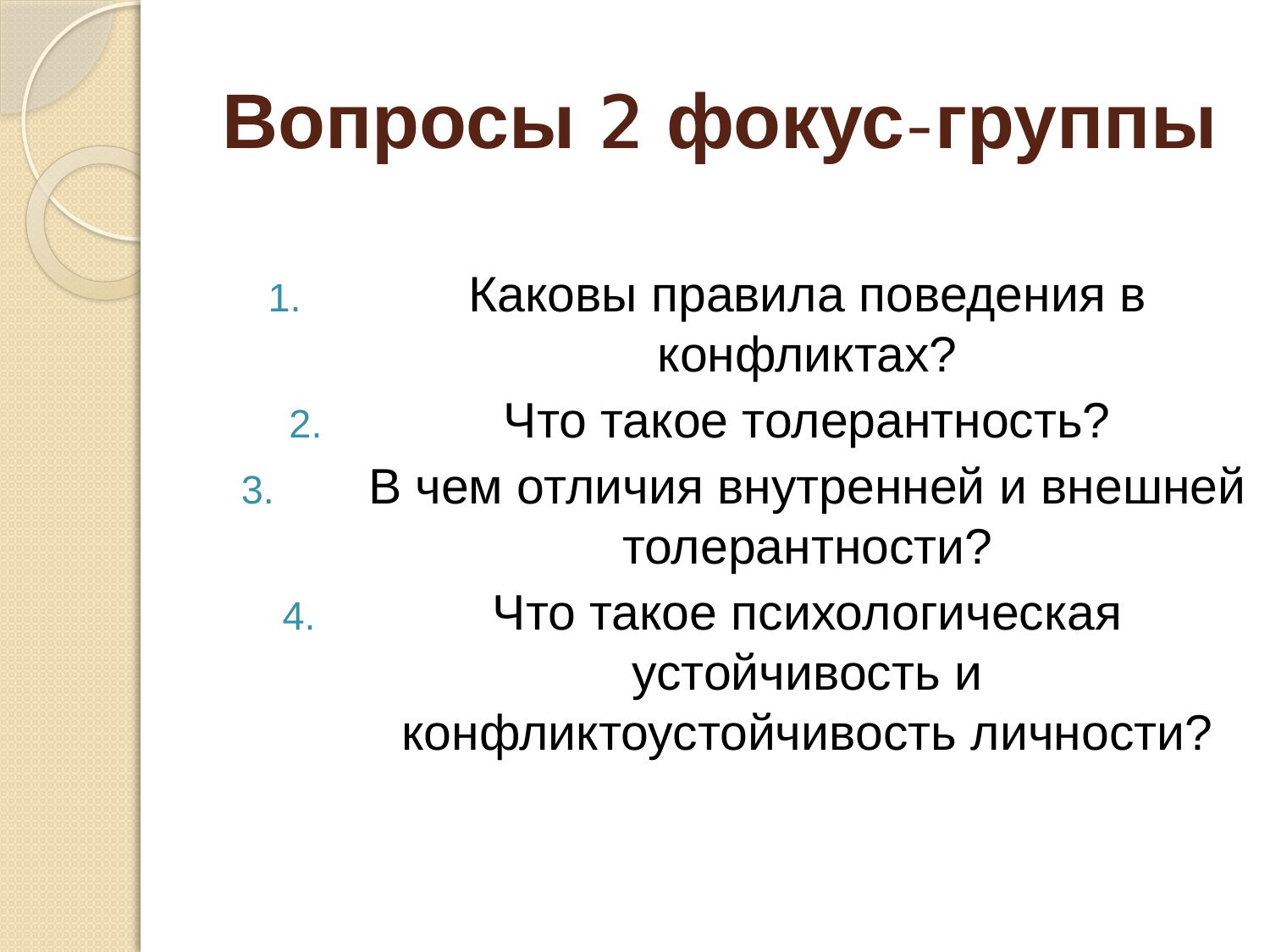

# Вопросы 2 фокус-группы
Каковы правила поведения в конфликтах?
Что такое толерантность?
В чем отличия внутренней и внешней толерантности?
Что такое психологическая устойчивость и конфликтоустойчивость личности?